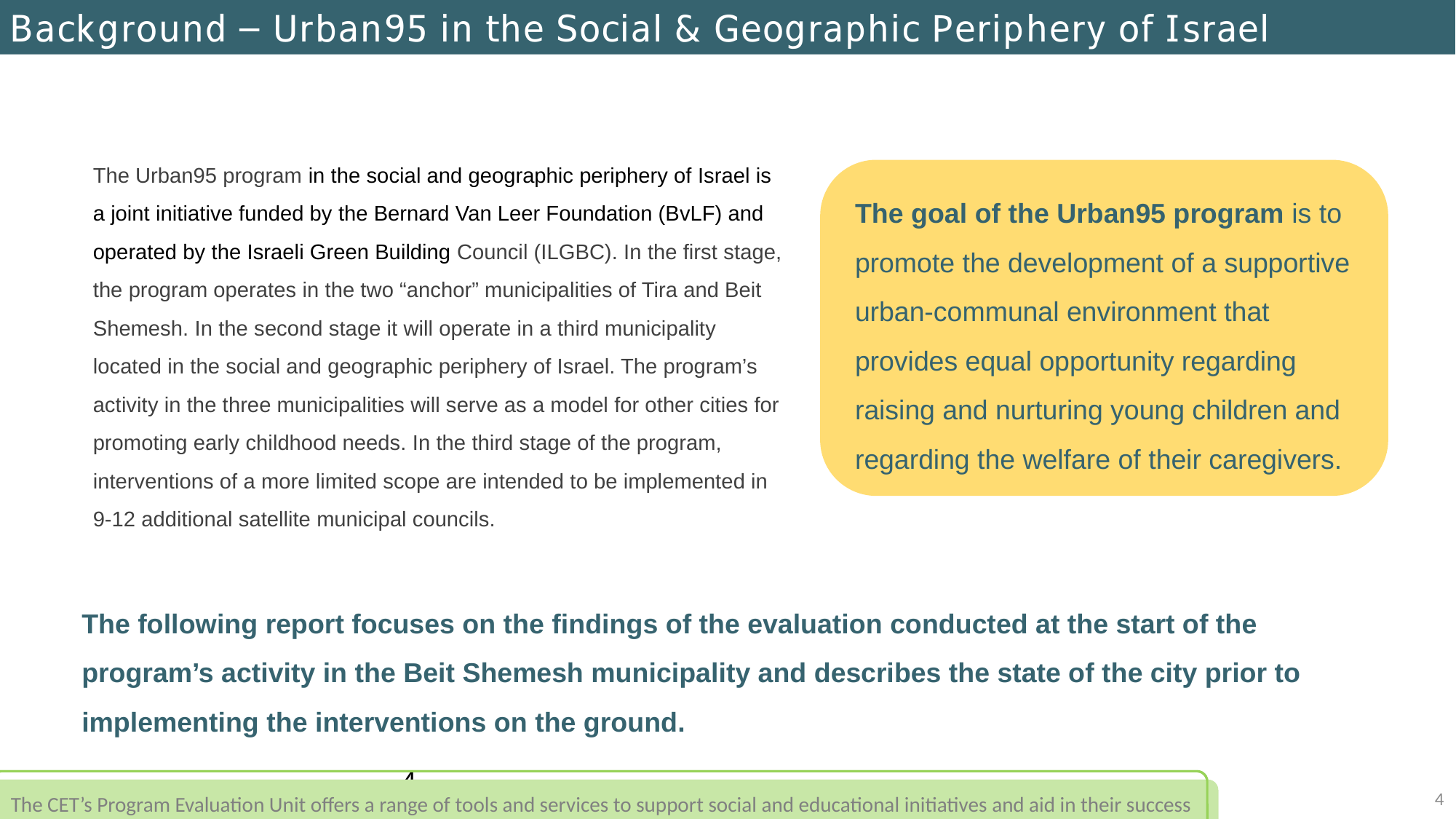

Background – Urban95 in the Social & Geographic Periphery of Israel
The Urban95 program in the social and geographic periphery of Israel is a joint initiative funded by the Bernard Van Leer Foundation (BvLF) and operated by the Israeli Green Building Council (ILGBC). In the first stage, the program operates in the two “anchor” municipalities of Tira and Beit Shemesh. In the second stage it will operate in a third municipality located in the social and geographic periphery of Israel. The program’s activity in the three municipalities will serve as a model for other cities for promoting early childhood needs. In the third stage of the program, interventions of a more limited scope are intended to be implemented in 9-12 additional satellite municipal councils.

The goal of the Urban95 program is to promote the development of a supportive urban-communal environment that provides equal opportunity regarding raising and nurturing young children and regarding the welfare of their caregivers.
The following report focuses on the findings of the evaluation conducted at the start of the program’s activity in the Beit Shemesh municipality and describes the state of the city prior to implementing the interventions on the ground.
4